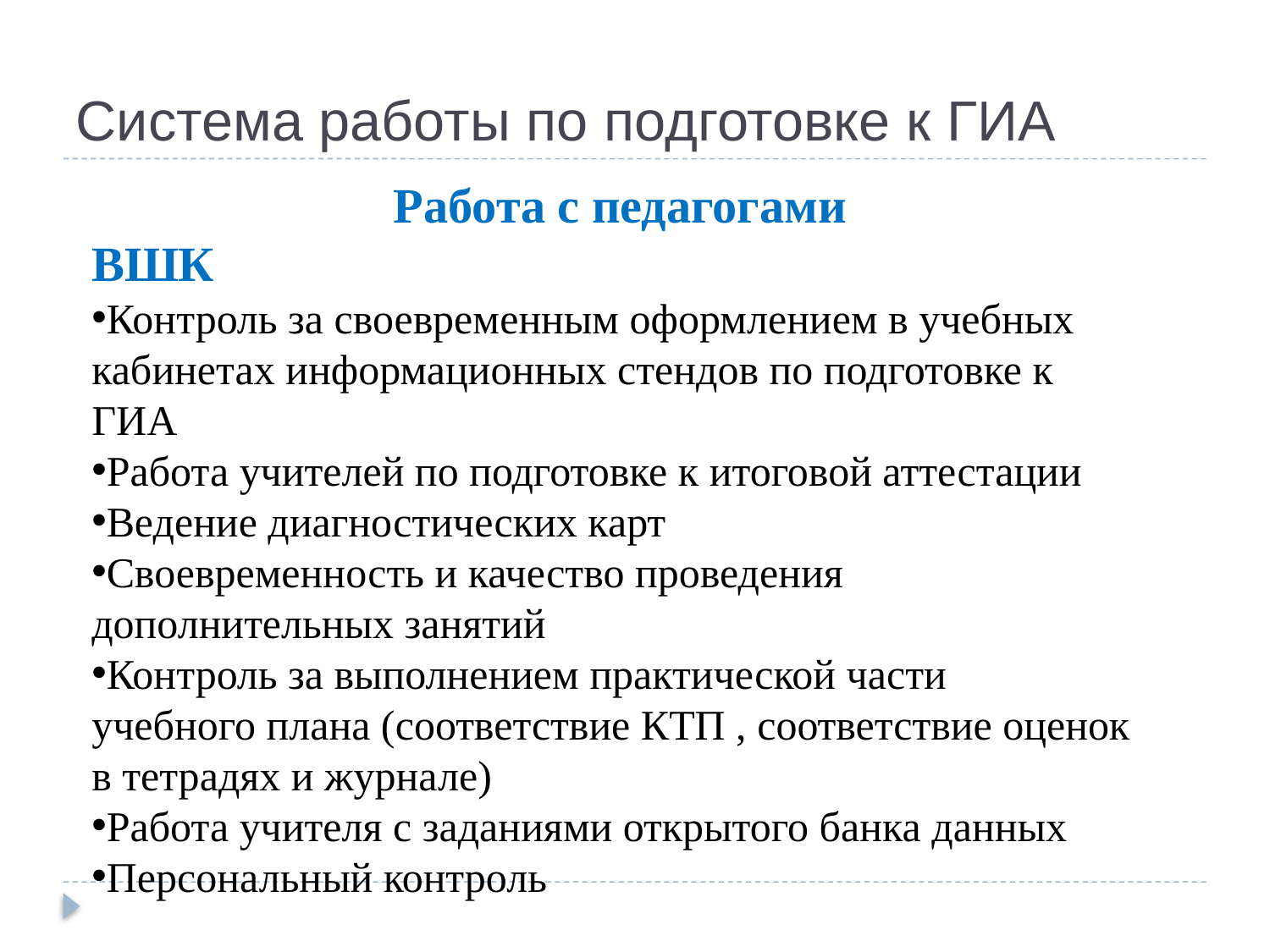

# Система работы по подготовке к ГИА

Работа с педагогами
ВШК
Контроль за своевременным оформлением в учебных кабинетах информационных стендов по подготовке к ГИА
Работа учителей по подготовке к итоговой аттестации
Ведение диагностических карт
Своевременность и качество проведения дополнительных занятий
Контроль за выполнением практической части
учебного плана (соответствие КТП , соответствие оценок в тетрадях и журнале)
Работа учителя с заданиями открытого банка данных
Персональный контроль